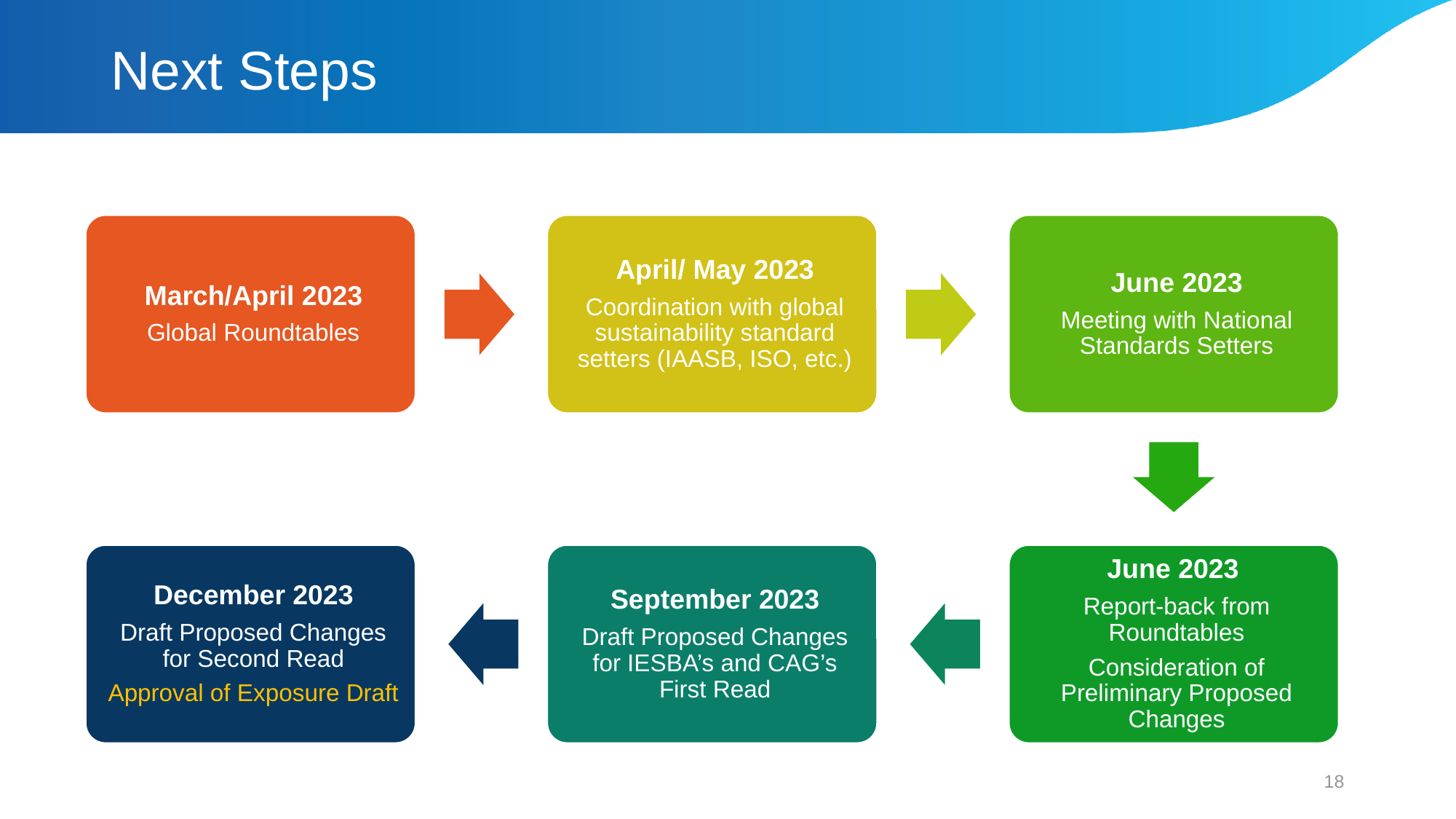

# Next Steps
March/April 2023
Global Roundtables

April/ May 2023
Coordination with global sustainability standard setters (IAASB, ISO, etc.)

June 2023
Meeting with National Standards Setters

June 2023
Report-back from Roundtables
Consideration of Preliminary Proposed Changes

September 2023
Draft Proposed Changes for IESBA’s and CAG’s First Read

December 2023
Draft Proposed Changes for Second Read
Approval of Exposure Draft
18